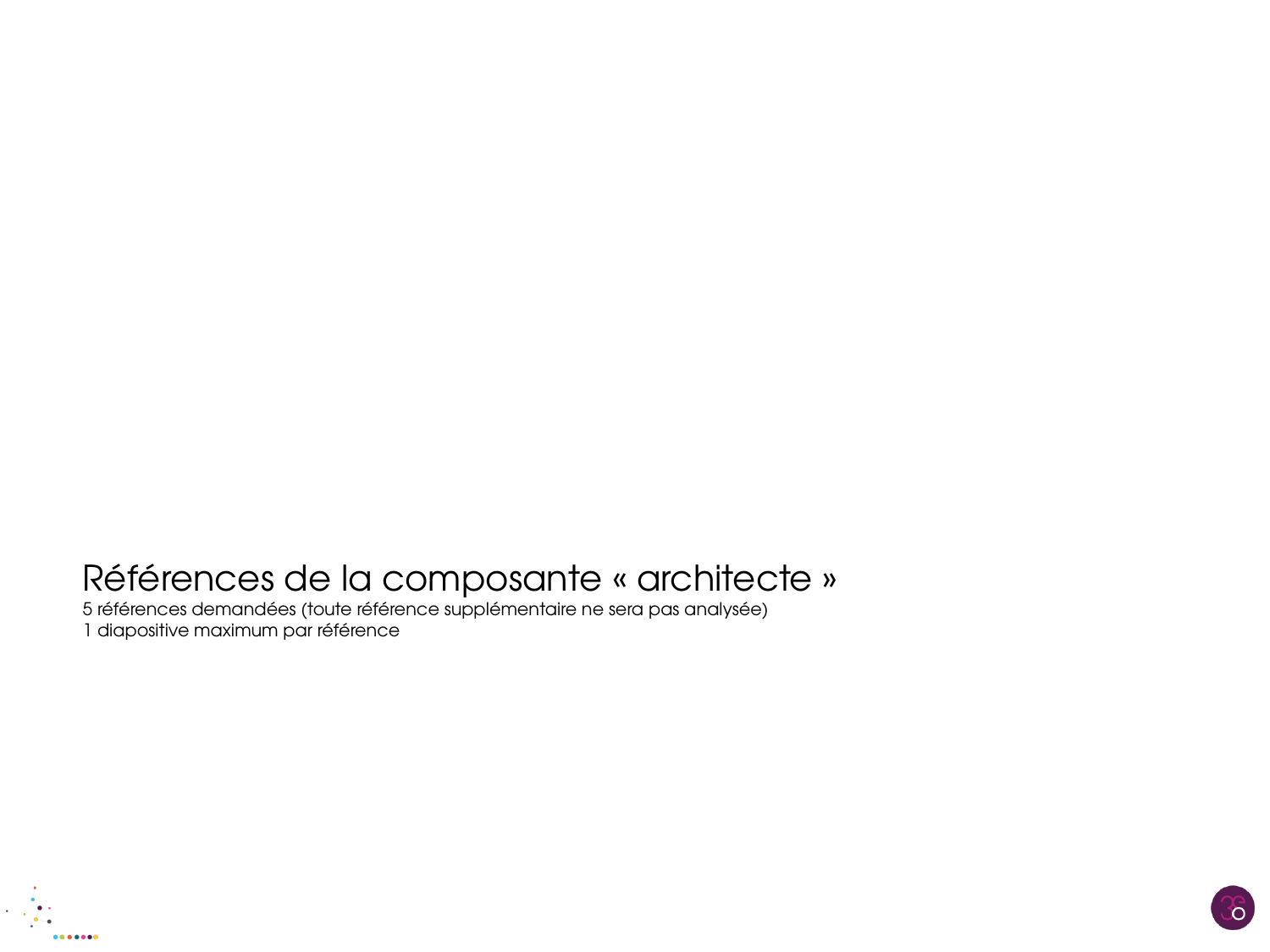

Références de la composante « architecte »
5 références demandées (toute référence supplémentaire ne sera pas analysée)
1 diapositive maximum par référence